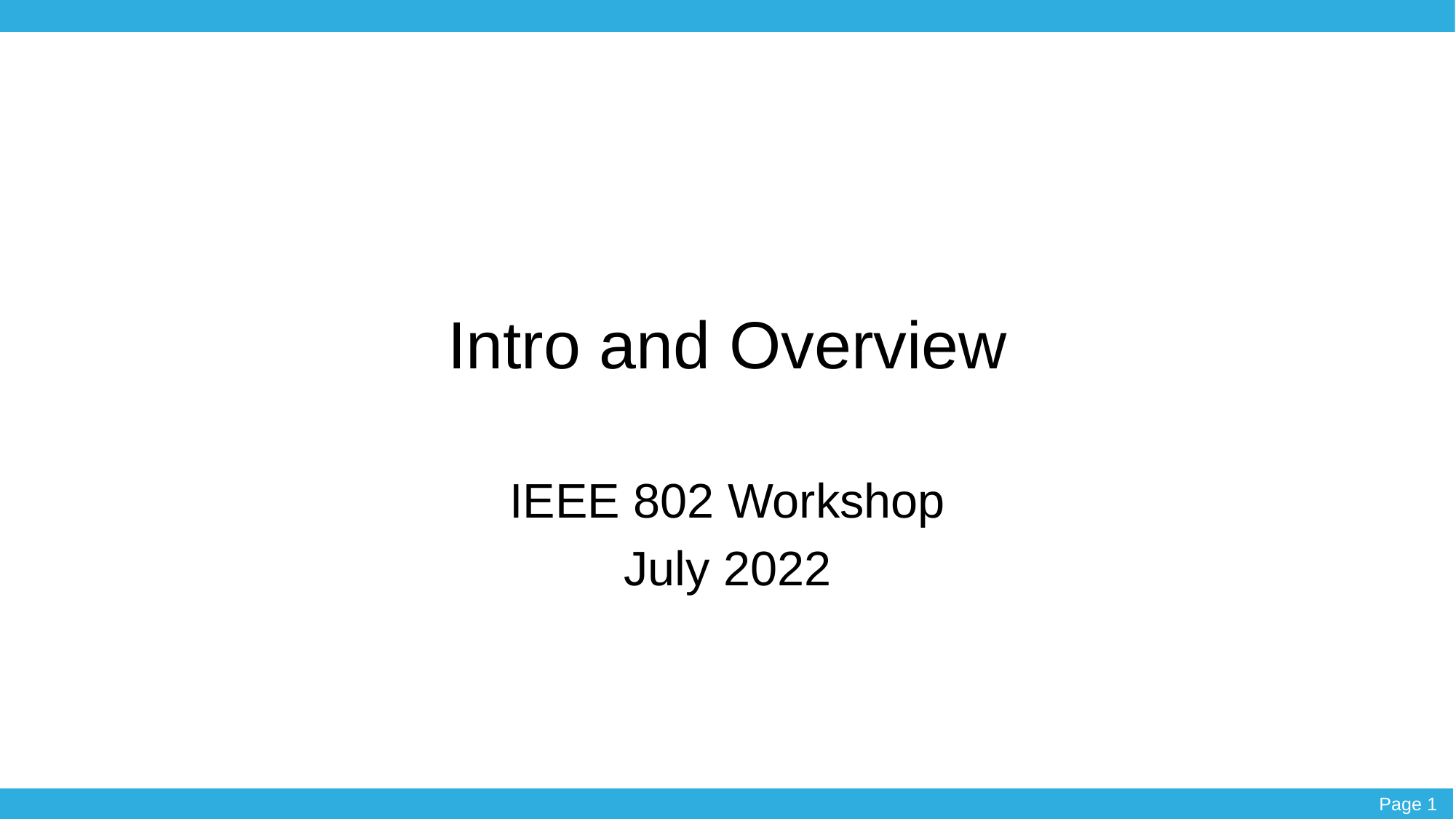

# Intro and Overview
IEEE 802 Workshop
July 2022